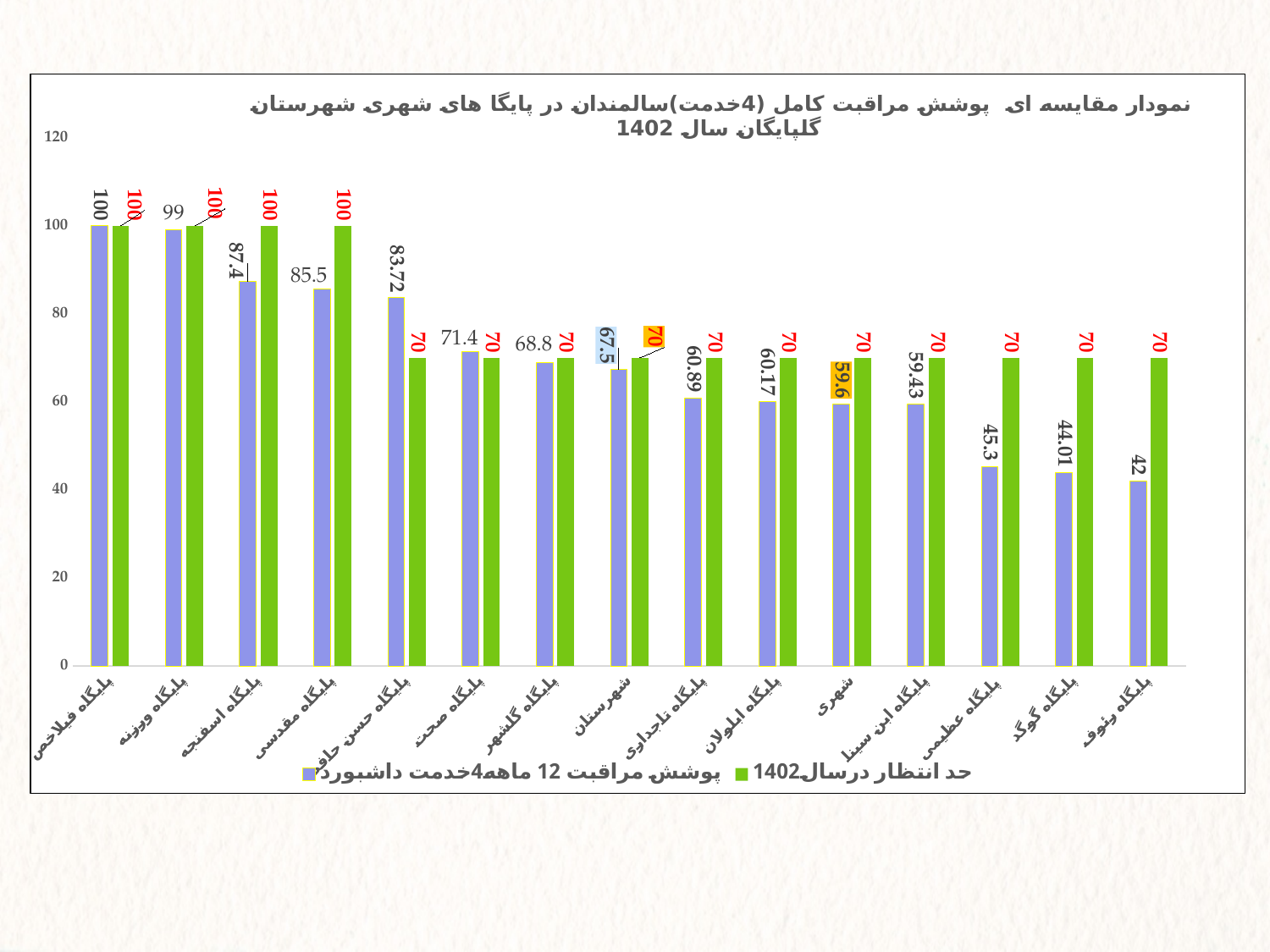

### Chart: نمودار مقایسه ای  پوشش مراقبت کامل (4خدمت)سالمندان در پایگا های شهری شهرستان گلپایگان سال 1402

| Category | پوشش مراقبت 12 ماهه4خدمت داشبورد | حد انتظار درسال1402 |
|---|---|---|
| پایگاه فیلاخص | 100.0 | 100.0 |
| پایگاه ورزنه | 99.17 | 100.0 |
| پایگاه اسفنجه | 87.4 | 100.0 |
| پایگاه مقدسی | 85.59 | 100.0 |
| پایگاه حسن حافظ | 83.72 | 70.0 |
| پایگاه صحت | 71.44 | 70.0 |
| پایگاه گلشهر | 68.88 | 70.0 |
| شهرستان | 67.5 | 70.0 |
| پایگاه تاجداری | 60.89 | 70.0 |
| پایگاه ابلولان | 60.17 | 70.0 |
| شهری | 59.6 | 70.0 |
| پایگاه ابن سینا | 59.43 | 70.0 |
| پایگاه عظیمی  | 45.3 | 70.0 |
| پایگاه گوگد | 44.01 | 70.0 |
| پایگاه رئوف | 42.0 | 70.0 |